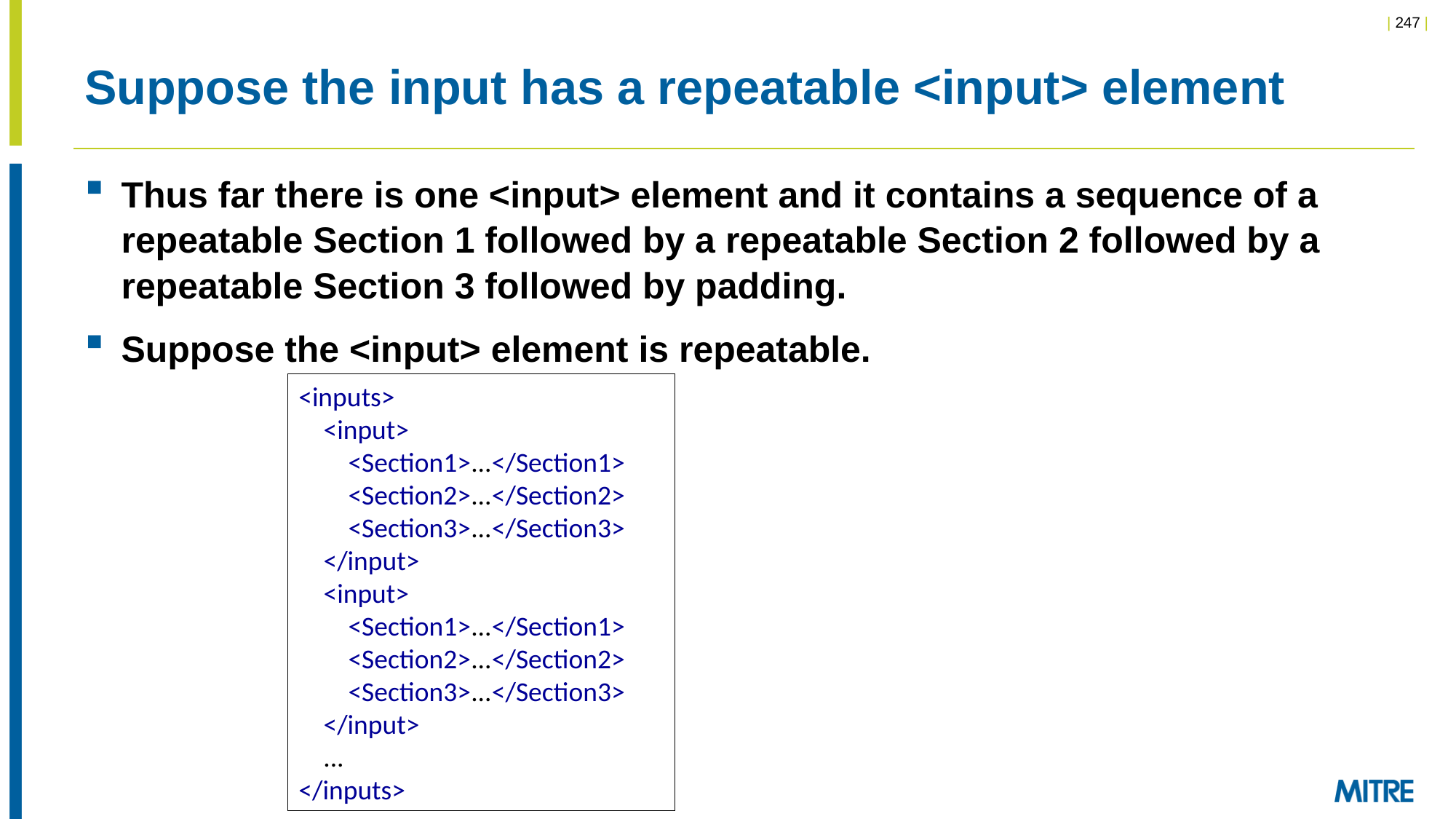

# Suppose the input has a repeatable <input> element
Thus far there is one <input> element and it contains a sequence of a repeatable Section 1 followed by a repeatable Section 2 followed by a repeatable Section 3 followed by padding.
Suppose the <input> element is repeatable.
<inputs>
    <input>
        <Section1>...</Section1>
        <Section2>...</Section2>
        <Section3>...</Section3>
    </input>
    <input>
        <Section1>...</Section1>
        <Section2>...</Section2>
        <Section3>...</Section3>
    </input>
    ...
</inputs>